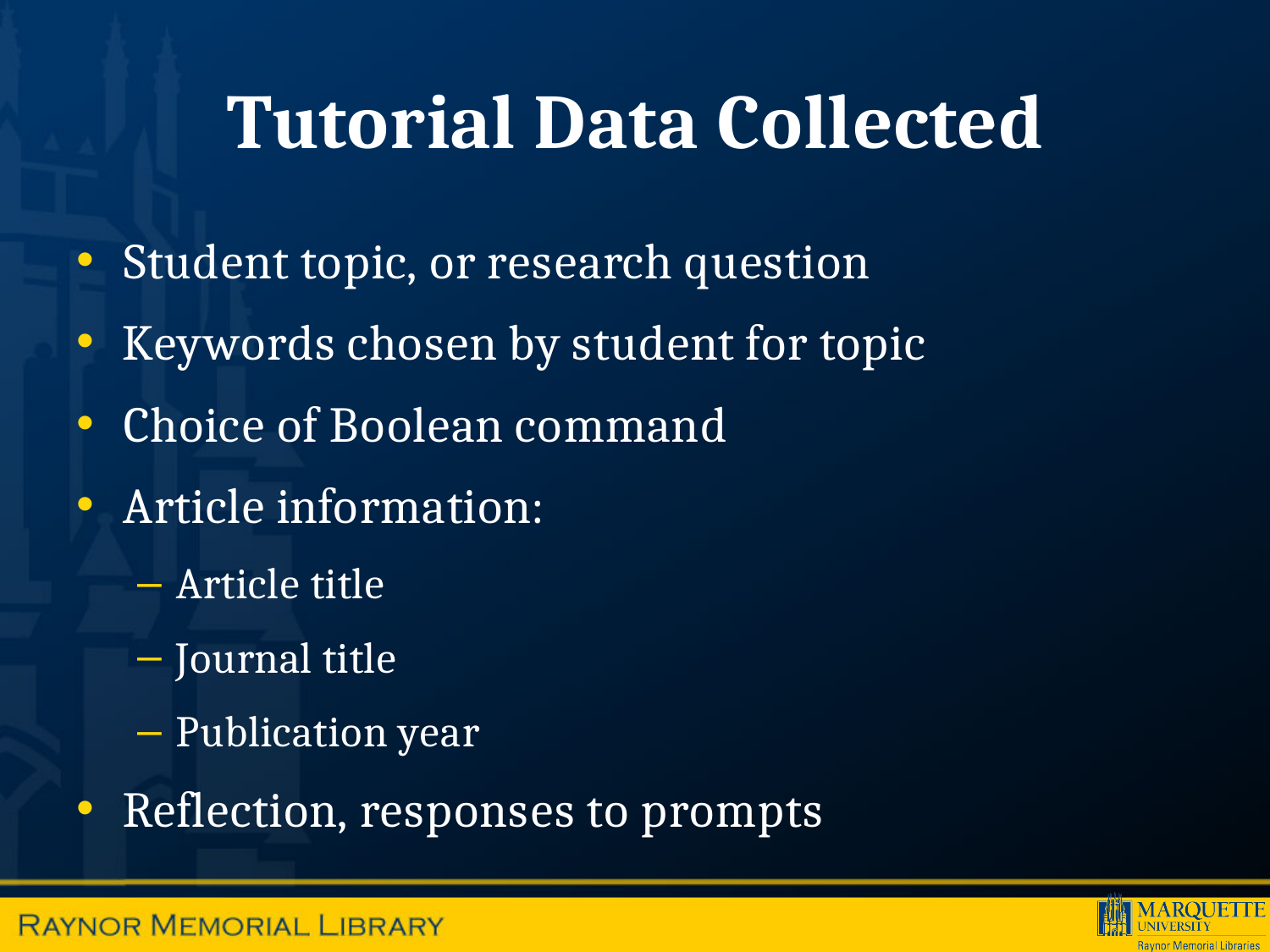

# Tutorial Data Collected
Student topic, or research question
Keywords chosen by student for topic
Choice of Boolean command
Article information:
Article title
Journal title
Publication year
Reflection, responses to prompts